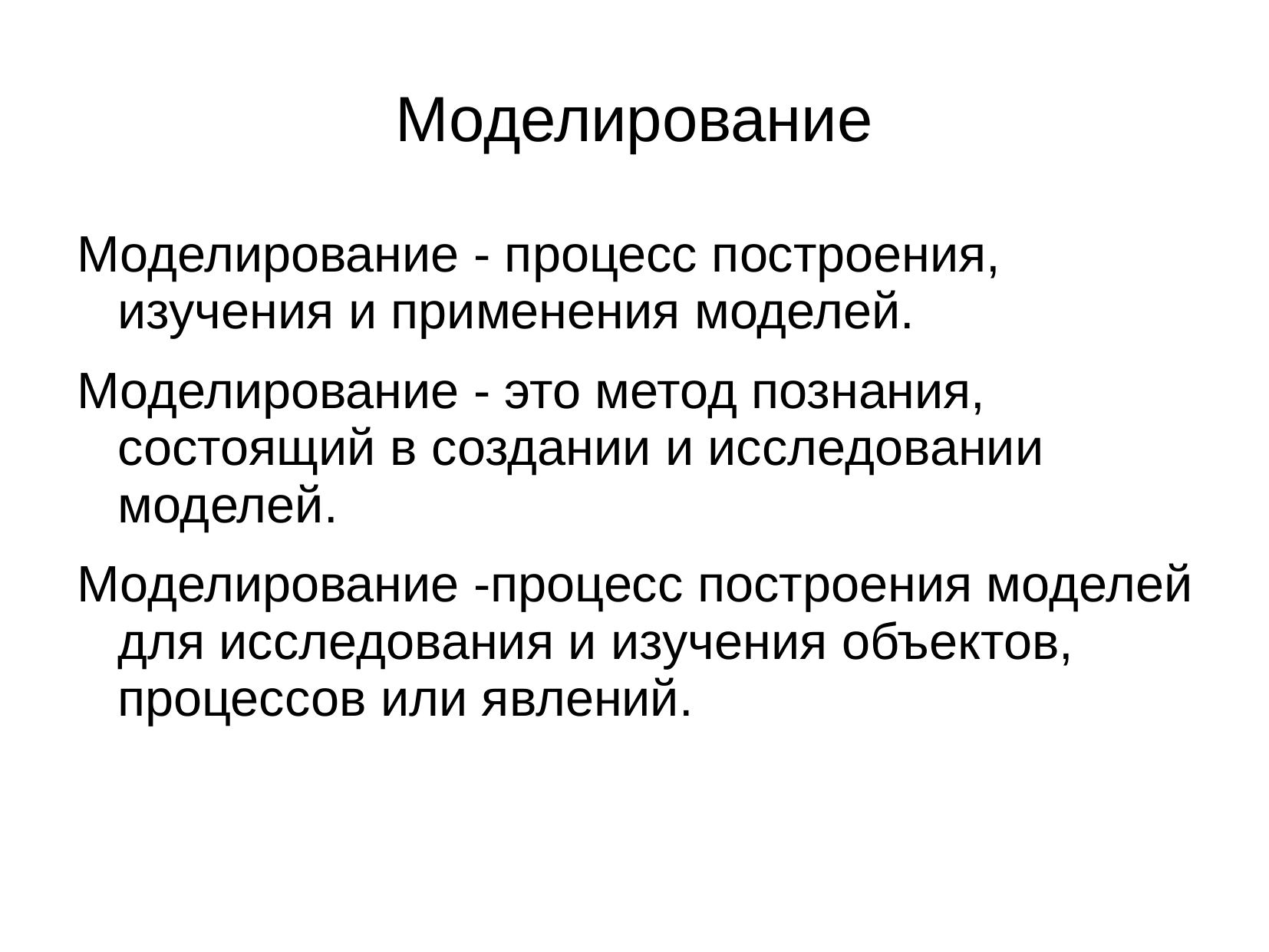

# Моделирование
Моделирование - процесс построения, изучения и применения моделей.
Моделирование - это метод познания, состоящий в создании и исследовании моделей.
Моделирование -процесс построения моделей для исследования и изучения объектов, процессов или явлений.